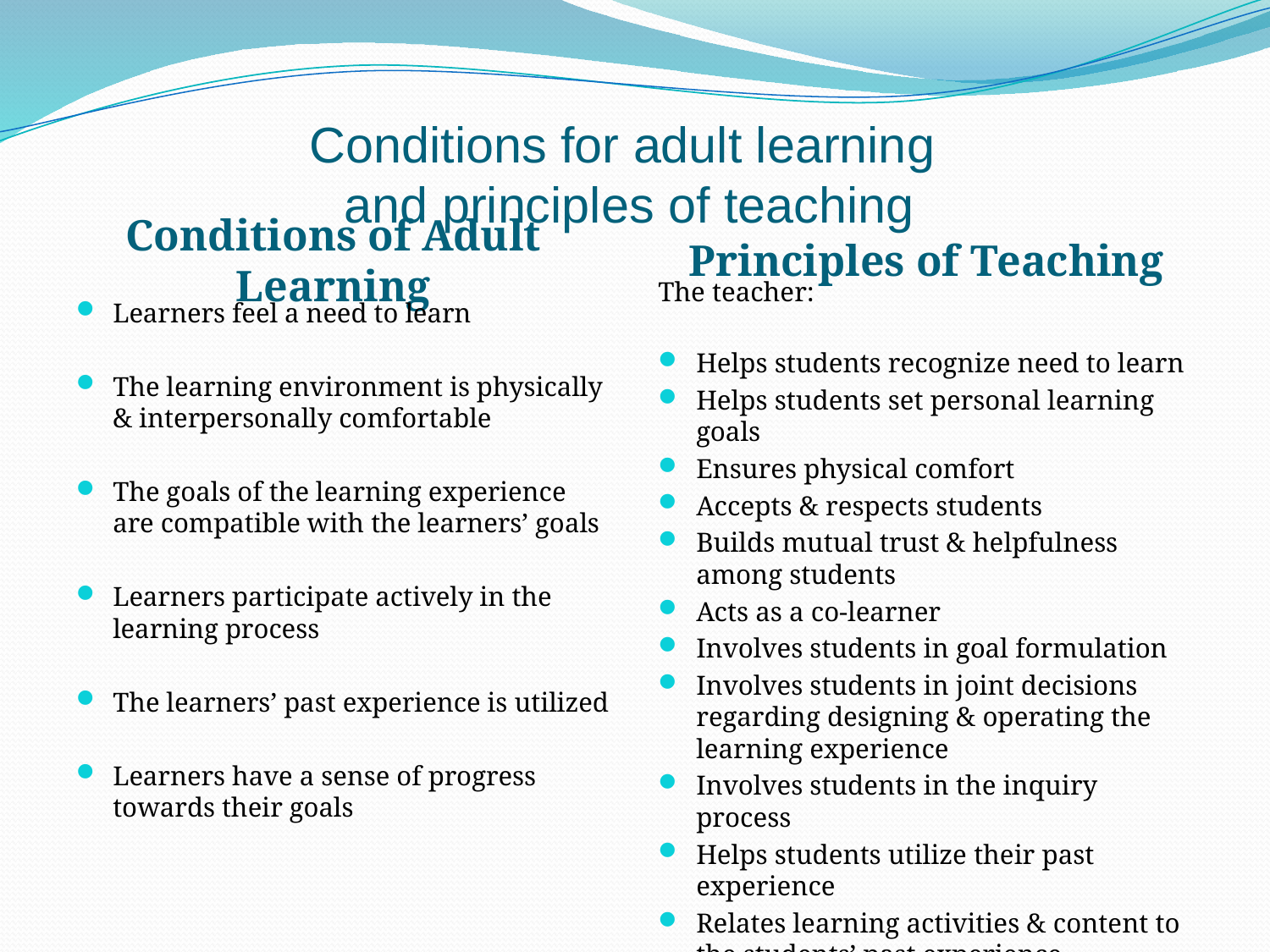

# Conditions for adult learning and principles of teaching
Conditions of Adult Learning
Principles of Teaching
The teacher:

Helps students recognize need to learn
Helps students set personal learning goals
Ensures physical comfort
Accepts & respects students
Builds mutual trust & helpfulness among students
Acts as a co-learner
Involves students in goal formulation
Involves students in joint decisions regarding designing & operating the learning experience
Involves students in the inquiry process
Helps students utilize their past experience
Relates learning activities & content to the students’ past experience
Helps students measure progress (including self-evaluation)
Learners feel a need to learn

The learning environment is physically & interpersonally comfortable

The goals of the learning experience are compatible with the learners’ goals

Learners participate actively in the learning process

The learners’ past experience is utilized

Learners have a sense of progress towards their goals